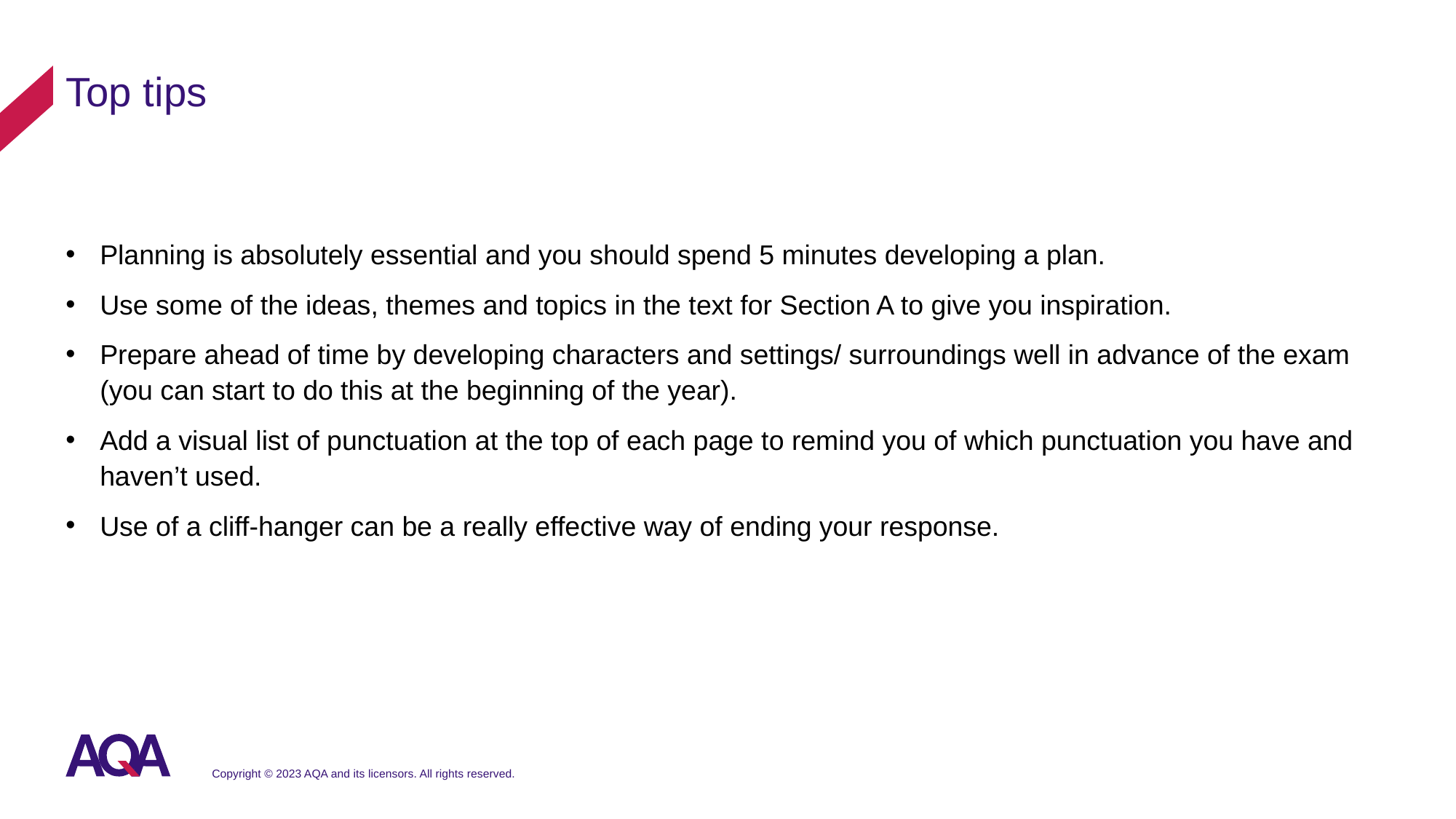

# Top tips
Planning is absolutely essential and you should spend 5 minutes developing a plan.
Use some of the ideas, themes and topics in the text for Section A to give you inspiration.
Prepare ahead of time by developing characters and settings/ surroundings well in advance of the exam (you can start to do this at the beginning of the year).
Add a visual list of punctuation at the top of each page to remind you of which punctuation you have and haven’t used.
Use of a cliff-hanger can be a really effective way of ending your response.
Copyright © 2023 AQA and its licensors. All rights reserved.